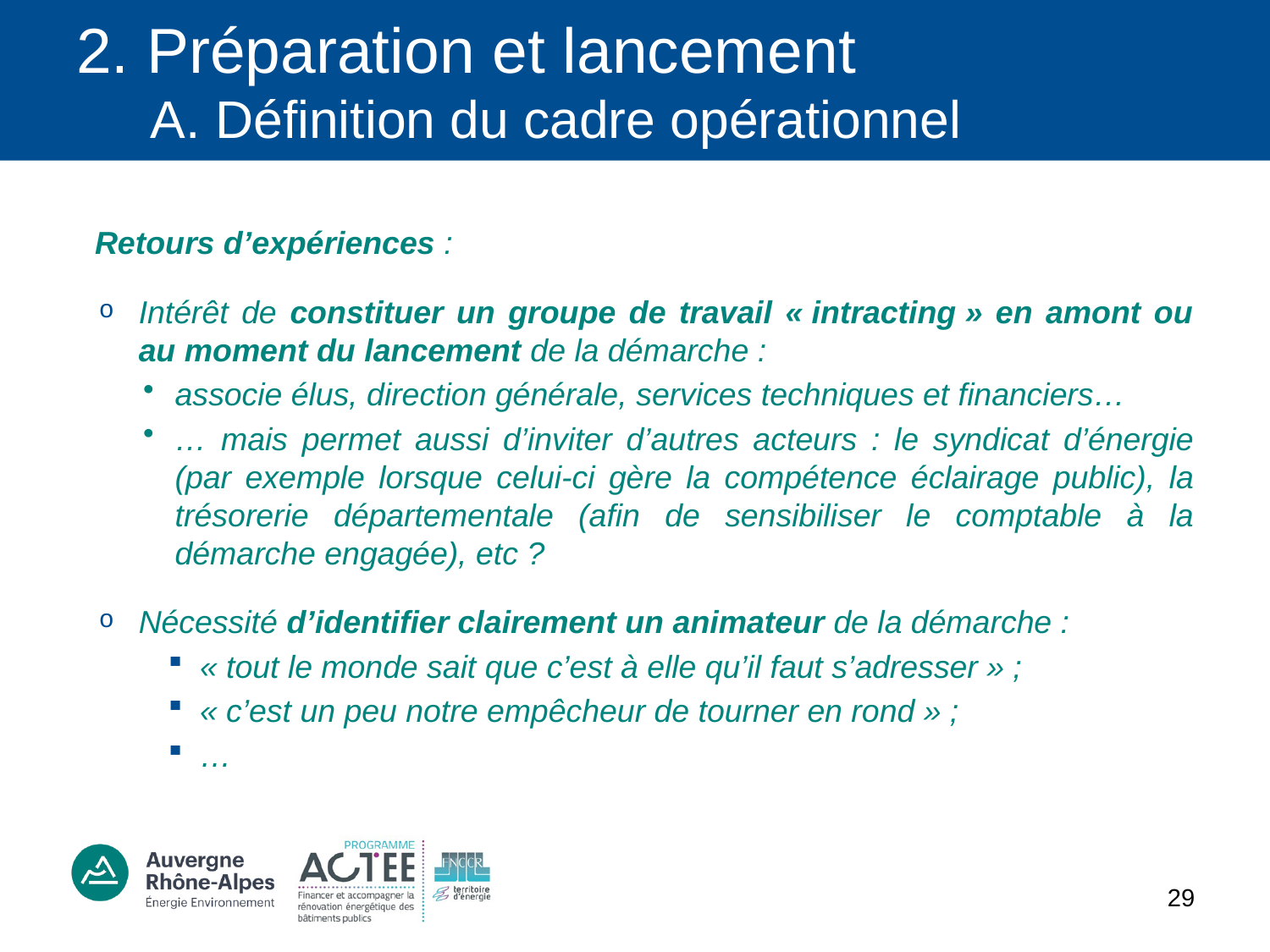

# 2. Préparation et lancement A. Définition du cadre opérationnel
Retours d’expériences :

Intérêt de constituer un groupe de travail « intracting » en amont ou au moment du lancement de la démarche :
associe élus, direction générale, services techniques et financiers…
… mais permet aussi d’inviter d’autres acteurs : le syndicat d’énergie (par exemple lorsque celui-ci gère la compétence éclairage public), la trésorerie départementale (afin de sensibiliser le comptable à la démarche engagée), etc ?

Nécessité d’identifier clairement un animateur de la démarche :
« tout le monde sait que c’est à elle qu’il faut s’adresser » ;
« c’est un peu notre empêcheur de tourner en rond » ;
…